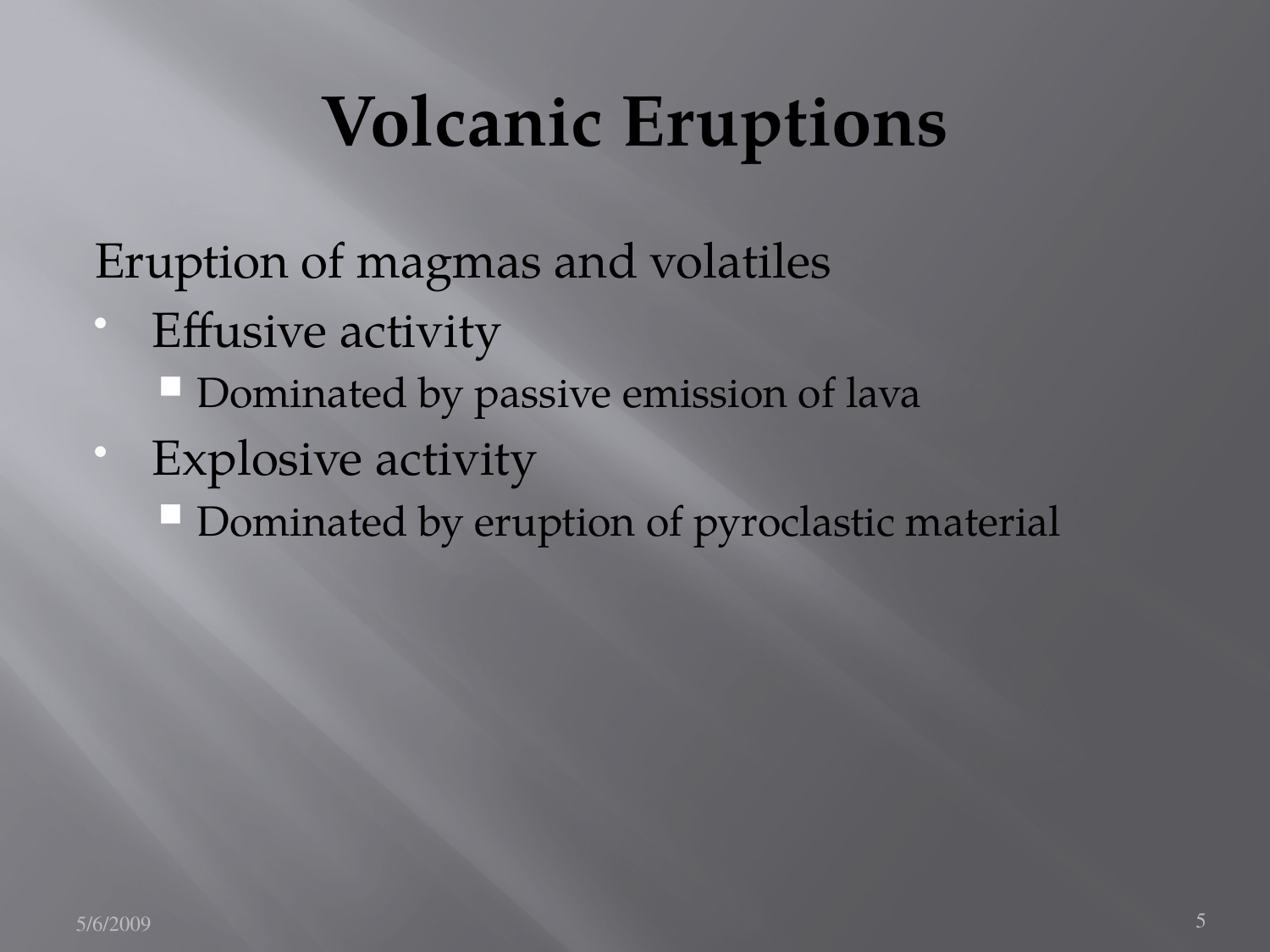

# Volcanic Eruptions
Eruption of magmas and volatiles
Effusive activity
Dominated by passive emission of lava
Explosive activity
Dominated by eruption of pyroclastic material
5/6/2009
5